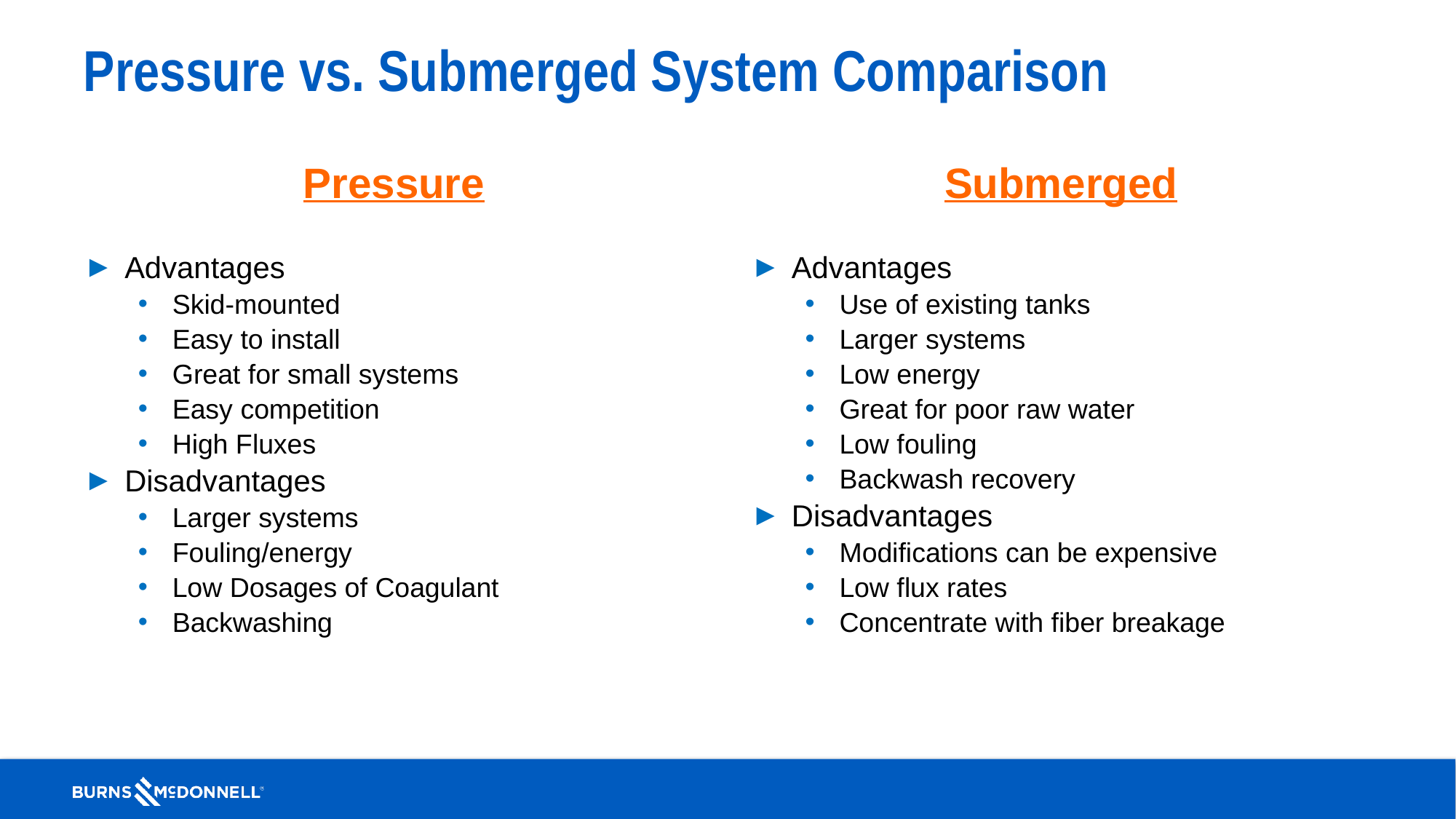

# Pressure vs. Submerged System Comparison
Pressure

Advantages
Skid-mounted
Easy to install
Great for small systems
Easy competition
High Fluxes
Disadvantages
Larger systems
Fouling/energy
Low Dosages of Coagulant
Backwashing

Submerged

Advantages
Use of existing tanks
Larger systems
Low energy
Great for poor raw water
Low fouling
Backwash recovery
Disadvantages
Modifications can be expensive
Low flux rates
Concentrate with fiber breakage